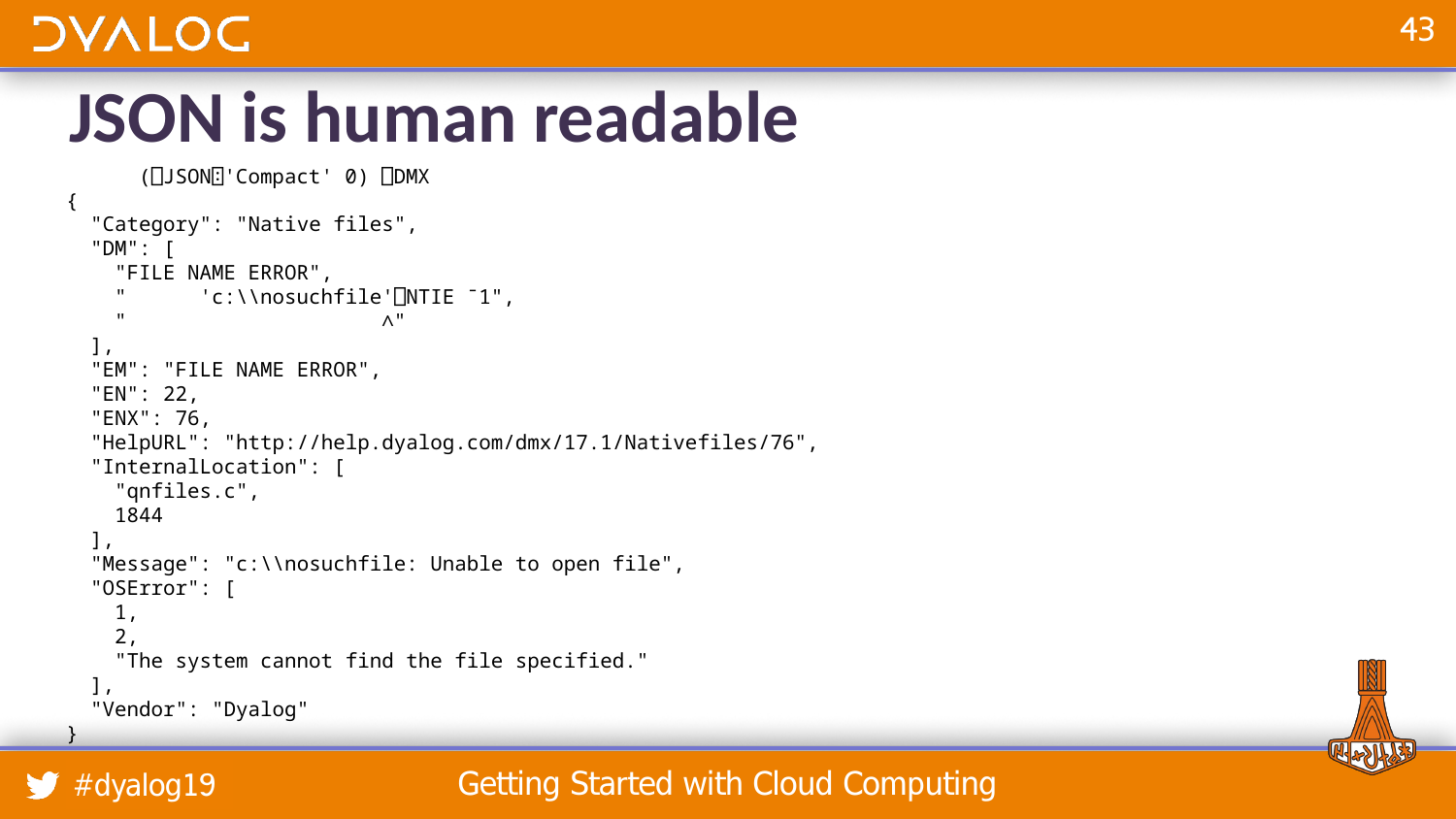

# JSON is human readable
      (⎕JSON⍠'Compact' 0) ⎕DMX
{
  "Category": "Native files",
  "DM": [
    "FILE NAME ERROR",
    "      'c:\\nosuchfile'⎕NTIE ¯1",
    "                     ∧"
  ],
  "EM": "FILE NAME ERROR",
  "EN": 22,
  "ENX": 76,
  "HelpURL": "http://help.dyalog.com/dmx/17.1/Nativefiles/76",
  "InternalLocation": [
    "qnfiles.c",
    1844
  ],
  "Message": "c:\\nosuchfile: Unable to open file",
  "OSError": [
    1,
    2,
    "The system cannot find the file specified."
  ],
  "Vendor": "Dyalog"
}